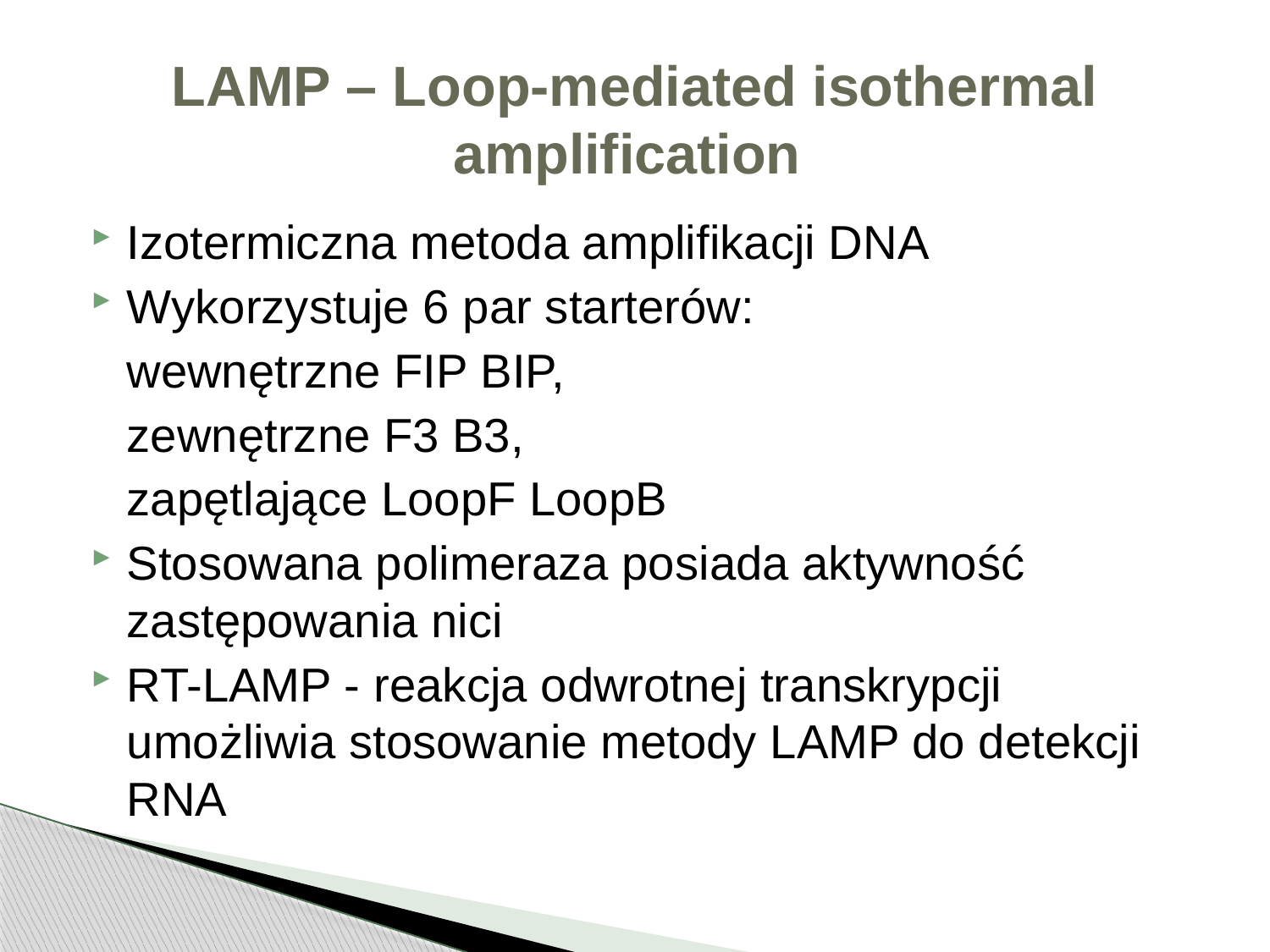

# LAMP – Loop-mediated isothermal amplification
Izotermiczna metoda amplifikacji DNA
Wykorzystuje 6 par starterów:
	wewnętrzne FIP BIP,
	zewnętrzne F3 B3,
	zapętlające LoopF LoopB
Stosowana polimeraza posiada aktywność zastępowania nici
RT-LAMP - reakcja odwrotnej transkrypcji umożliwia stosowanie metody LAMP do detekcji RNA